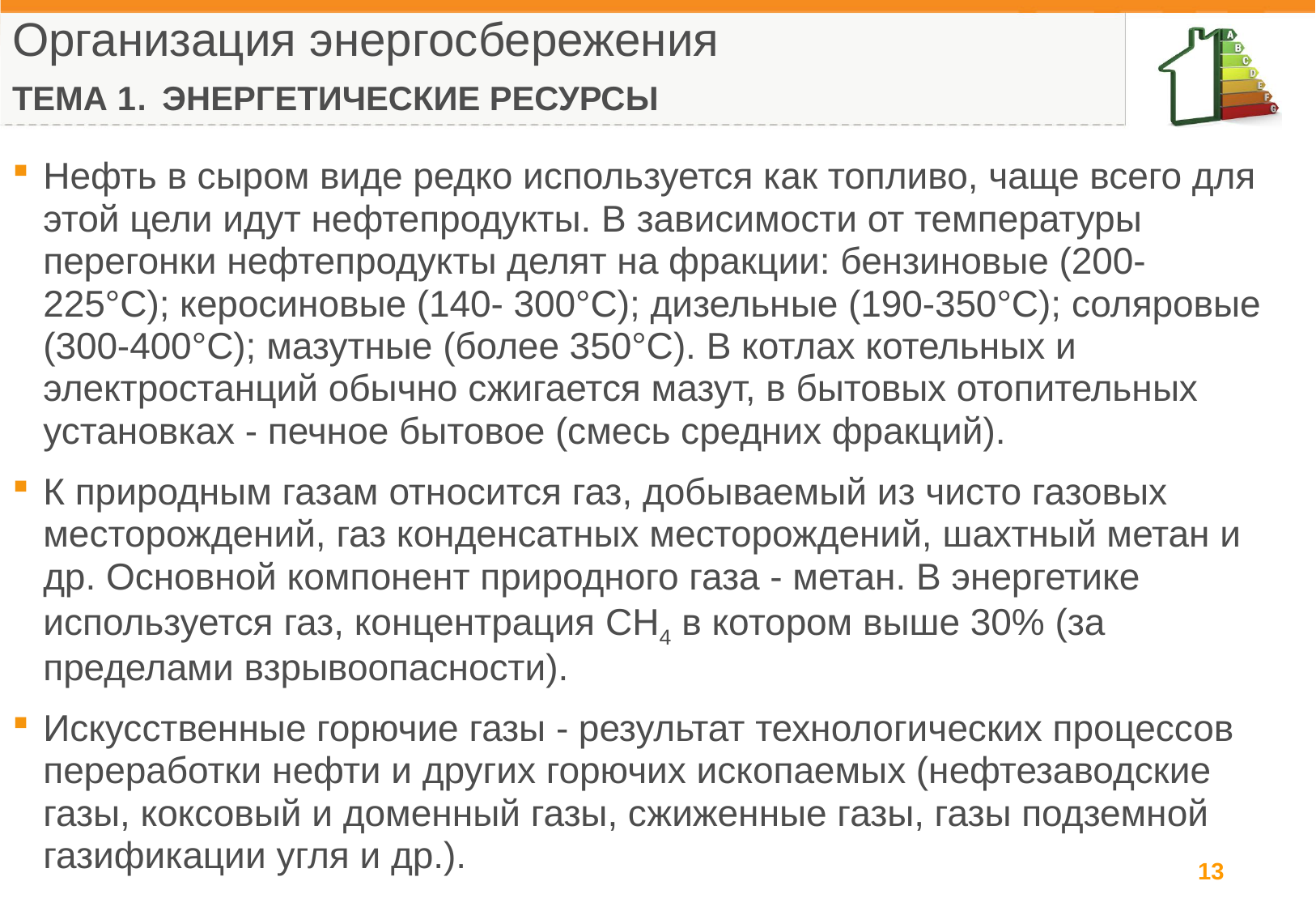

Организация энергосбережения
ТЕМА 1. ЭНЕРГЕТИЧЕСКИЕ РЕСУРСЫ
Нефть в сыром виде редко используется как топливо, чаще всего для этой цели идут нефтепродукты. В зависимости от температуры перегонки нефтепродукты делят на фракции: бензиновые (200-225°С); керосиновые (140- 300°С); дизельные (190-350°С); соляровые (300-400°С); мазутные (более 350°С). В котлах котельных и электростанций обычно сжигается мазут, в бытовых отопительных установках - печное бытовое (смесь средних фракций).
К природным газам относится газ, добываемый из чисто газовых месторождений, газ конденсатных месторождений, шахтный метан и др. Основной компонент природного газа - метан. В энергетике используется газ, концентрация СН4 в котором выше 30% (за пределами взрывоопасности).
Искусственные горючие газы - результат технологических процессов переработки нефти и других горючих ископаемых (нефтезаводские газы, коксовый и доменный газы, сжиженные газы, газы подземной газификации угля и др.).